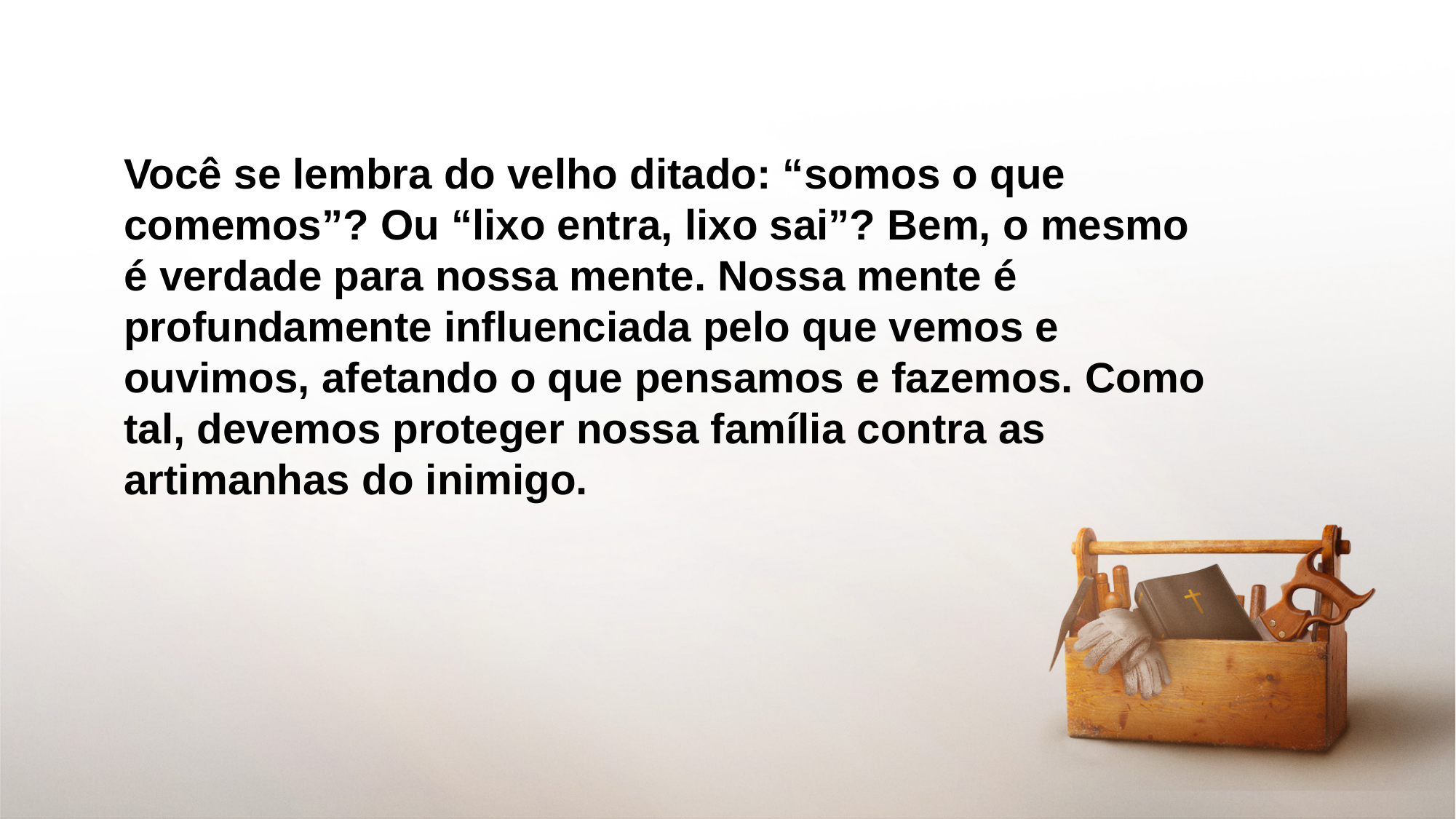

Você se lembra do velho ditado: “somos o que comemos”? Ou “lixo entra, lixo sai”? Bem, o mesmo é verdade para nossa mente. Nossa mente é profundamente influenciada pelo que vemos e ouvimos, afetando o que pensamos e fazemos. Como tal, devemos proteger nossa família contra as artimanhas do inimigo.